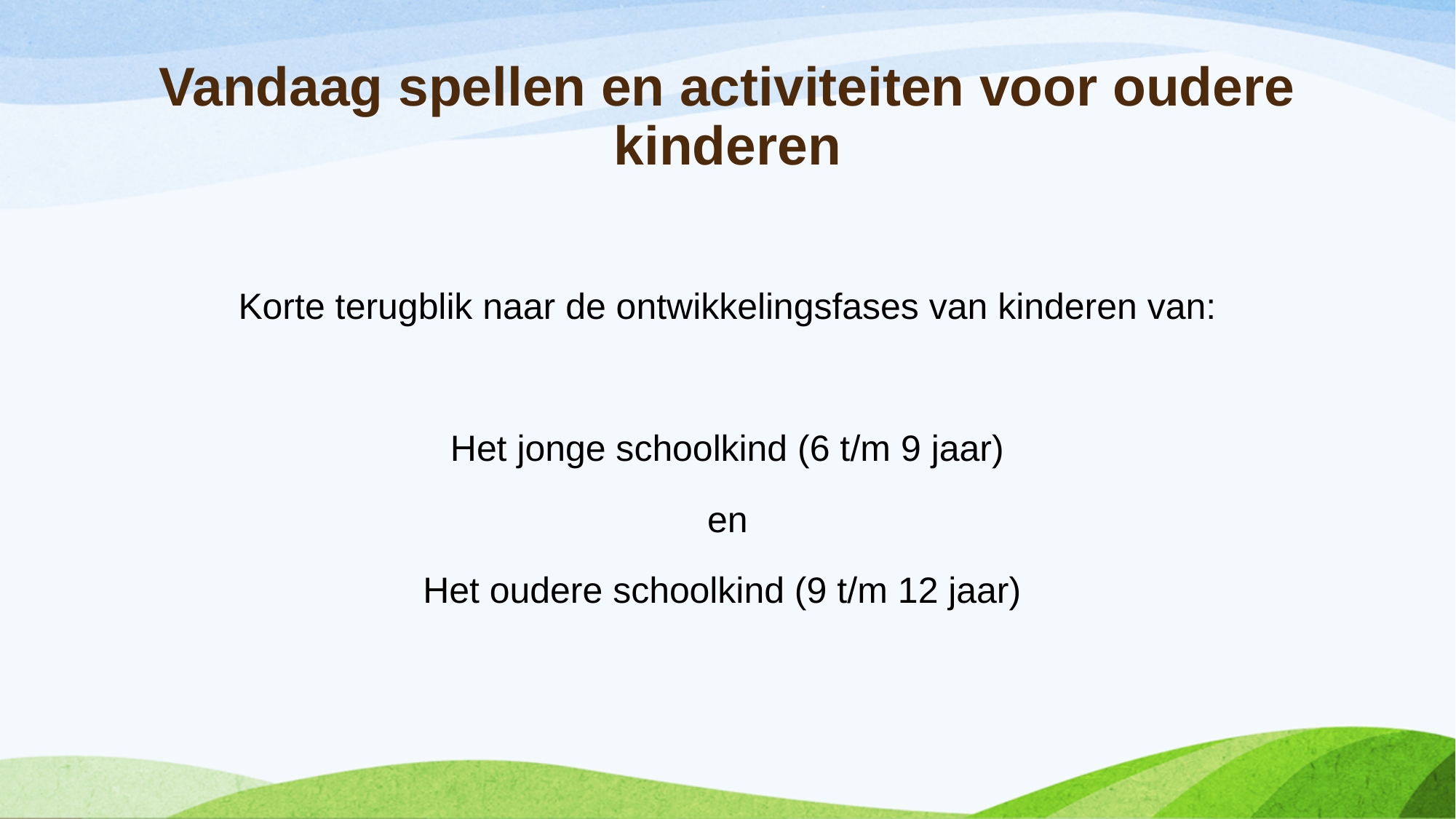

# Vandaag spellen en activiteiten voor oudere kinderen
Korte terugblik naar de ontwikkelingsfases van kinderen van:

Het jonge schoolkind (6 t/m 9 jaar)
en
Het oudere schoolkind (9 t/m 12 jaar)